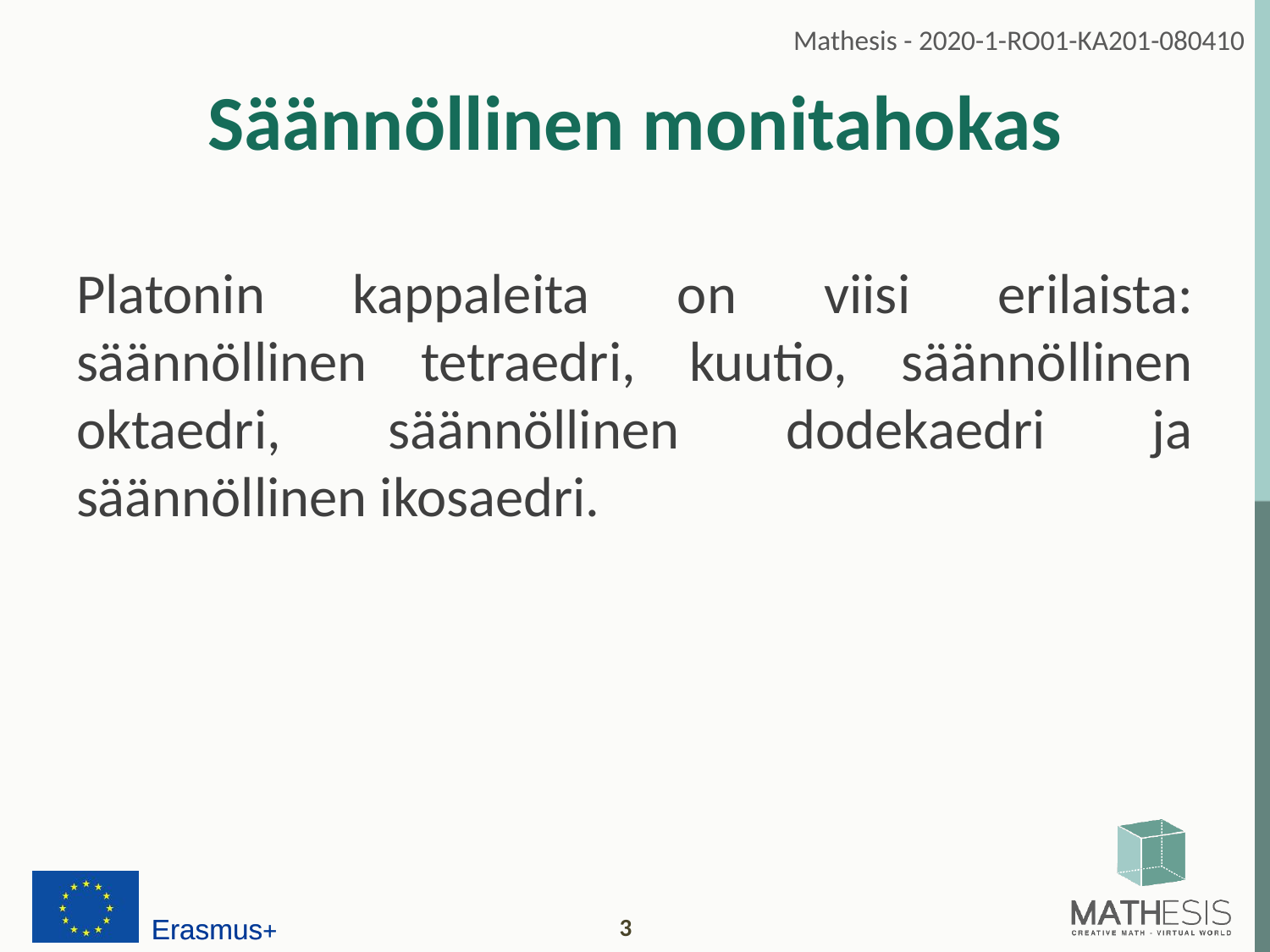

# Säännöllinen monitahokas
Platonin kappaleita on viisi erilaista: säännöllinen tetraedri, kuutio, säännöllinen oktaedri, säännöllinen dodekaedri ja säännöllinen ikosaedri.